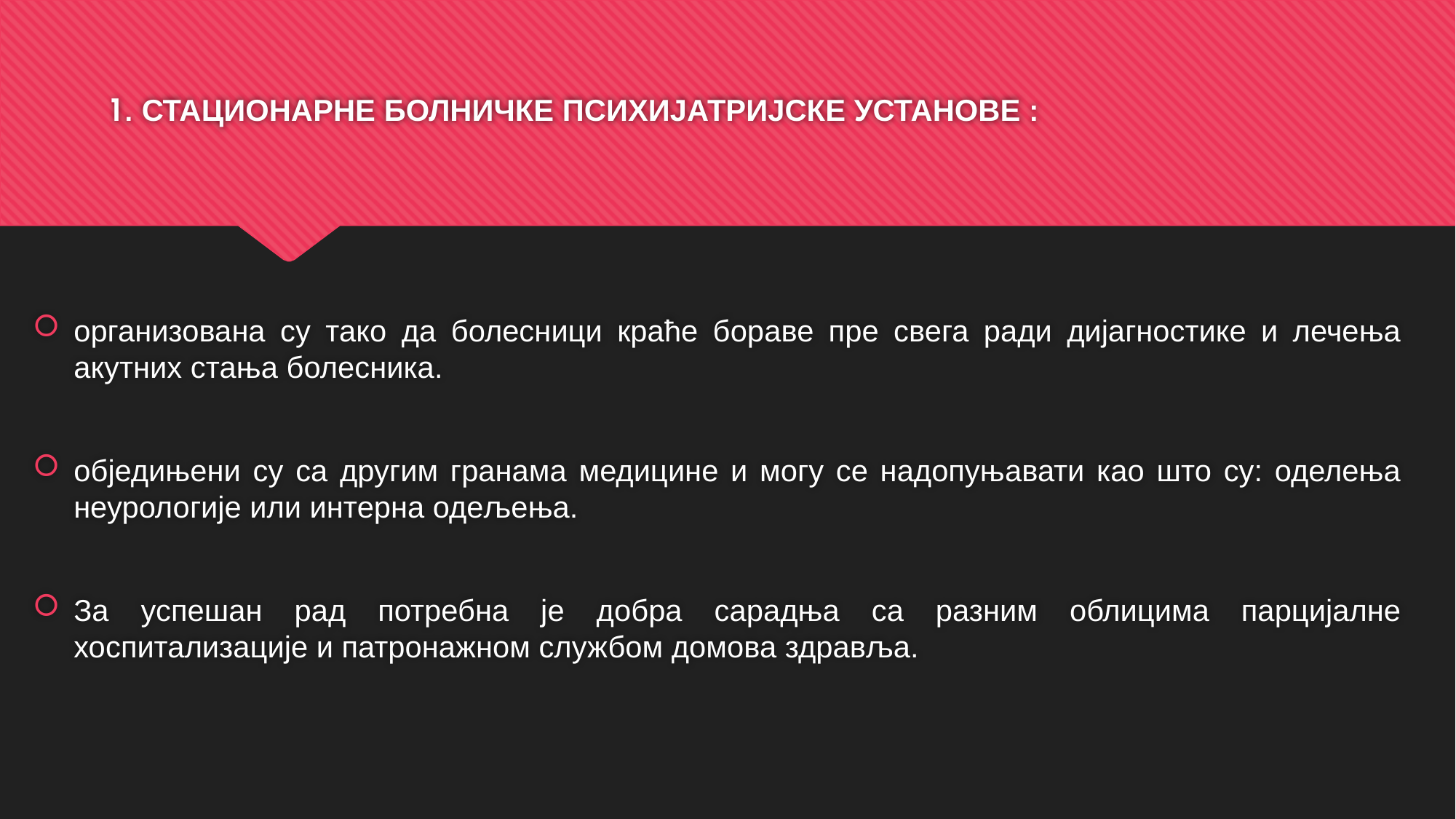

# 1. СТАЦИОНАРНЕ БОЛНИЧКЕ ПСИХИЈАТРИЈСКЕ УСТАНОВЕ :
организована су тако да болесници краће бораве пре свега ради дијагностике и лечења акутних стања болесника.

обједињени су са другим гранама медицине и могу се надопуњавати као што су: оделења неурологије или интерна одељења.

За успешан рад потребна је добра сарадња са разним облицима парцијалне хоспитализације и патронажном службом домова здравља.